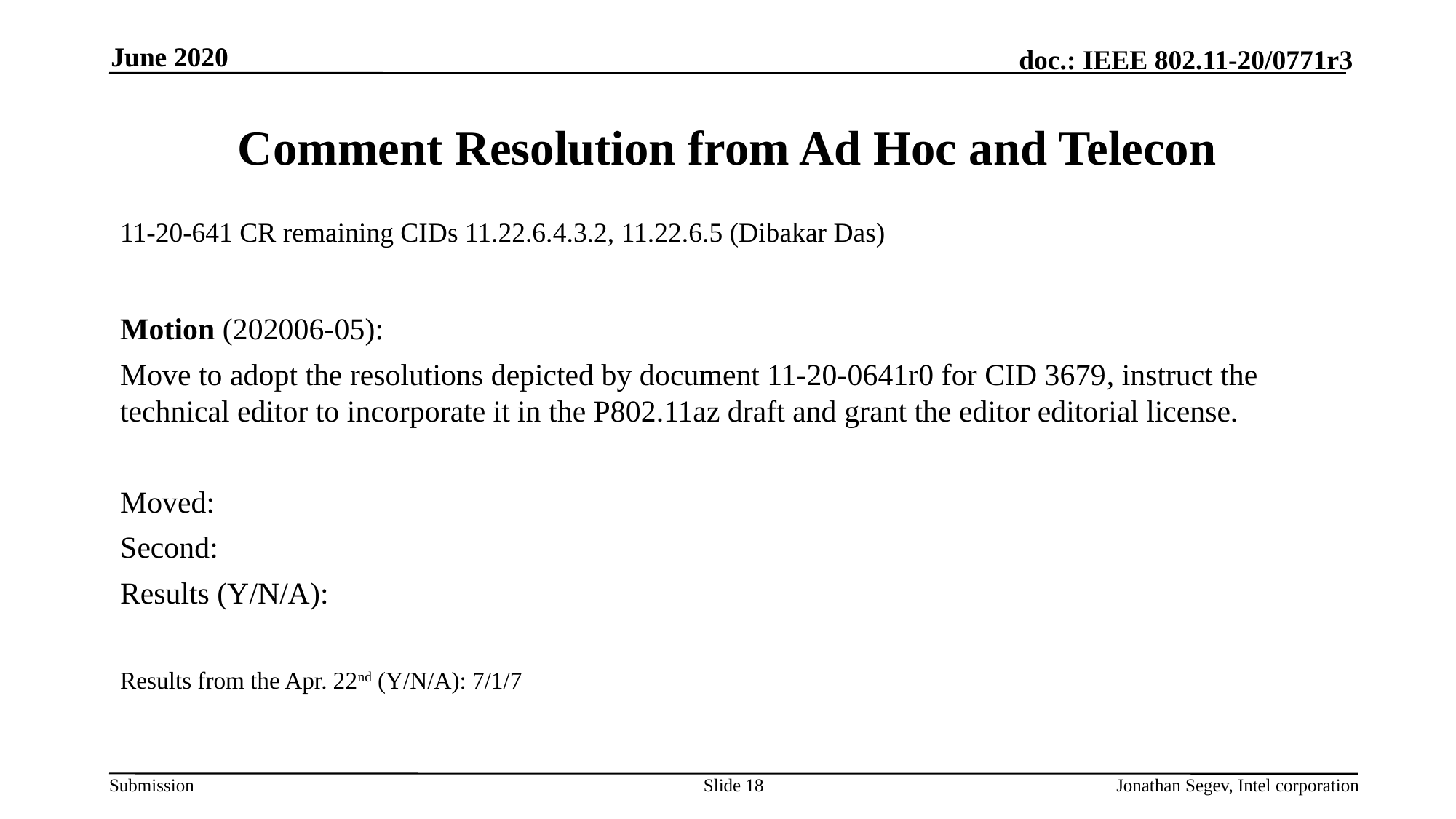

June 2020
# Comment Resolution from Ad Hoc and Telecon
11-20-641 CR remaining CIDs 11.22.6.4.3.2, 11.22.6.5 (Dibakar Das)

Motion (202006-05):
Move to adopt the resolutions depicted by document 11-20-0641r0 for CID 3679, instruct the technical editor to incorporate it in the P802.11az draft and grant the editor editorial license.

Moved:
Second:
Results (Y/N/A):

Results from the Apr. 22nd (Y/N/A): 7/1/7

Slide 18
Jonathan Segev, Intel corporation